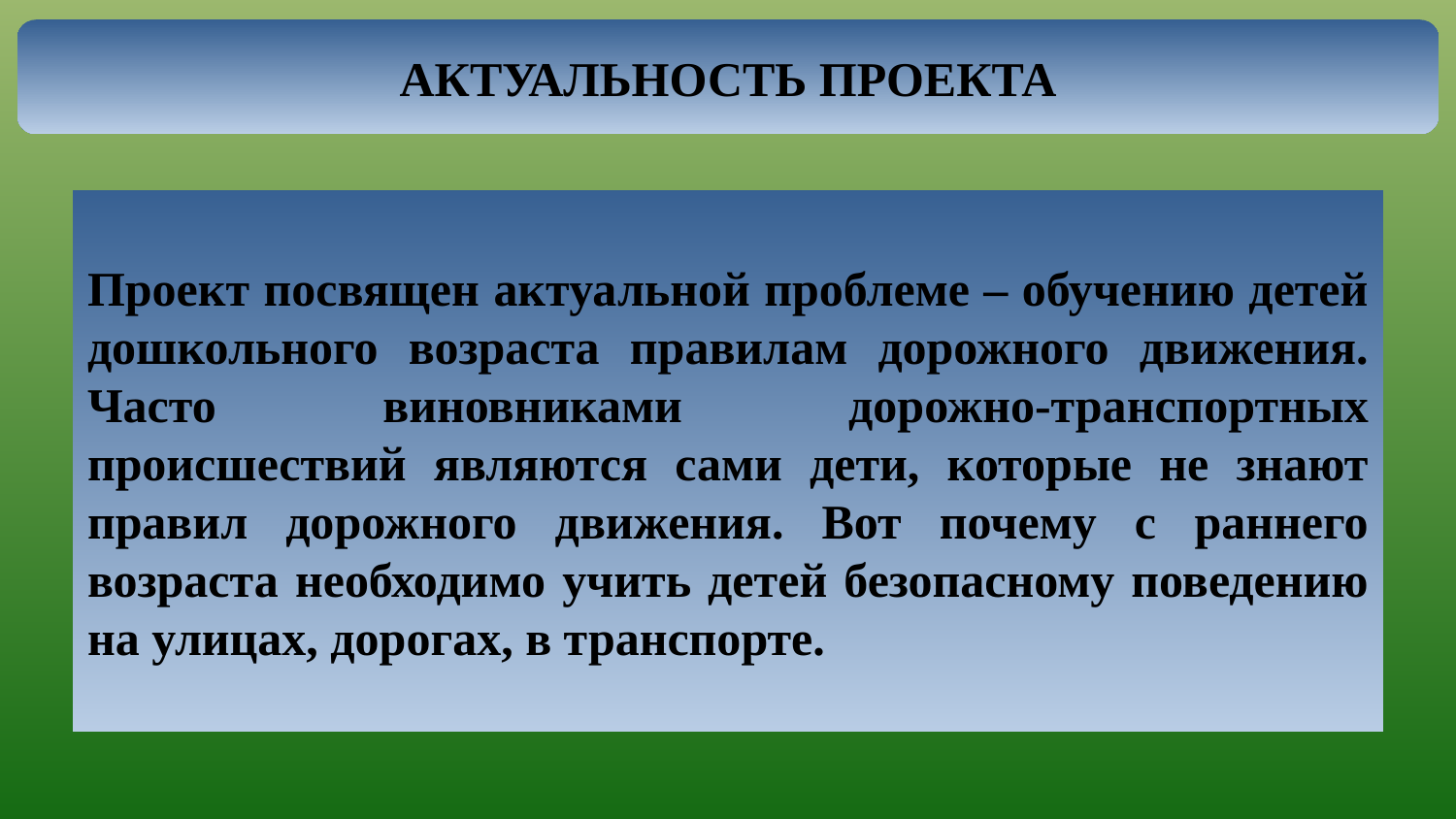

АКТУАЛЬНОСТЬ ПРОЕКТА
Проект посвящен актуальной проблеме – обучению детей дошкольного возраста правилам дорожного движения. Часто виновниками дорожно-транспортных происшествий являются сами дети, которые не знают правил дорожного движения. Вот почему с раннего возраста необходимо учить детей безопасному поведению на улицах, дорогах, в транспорте.